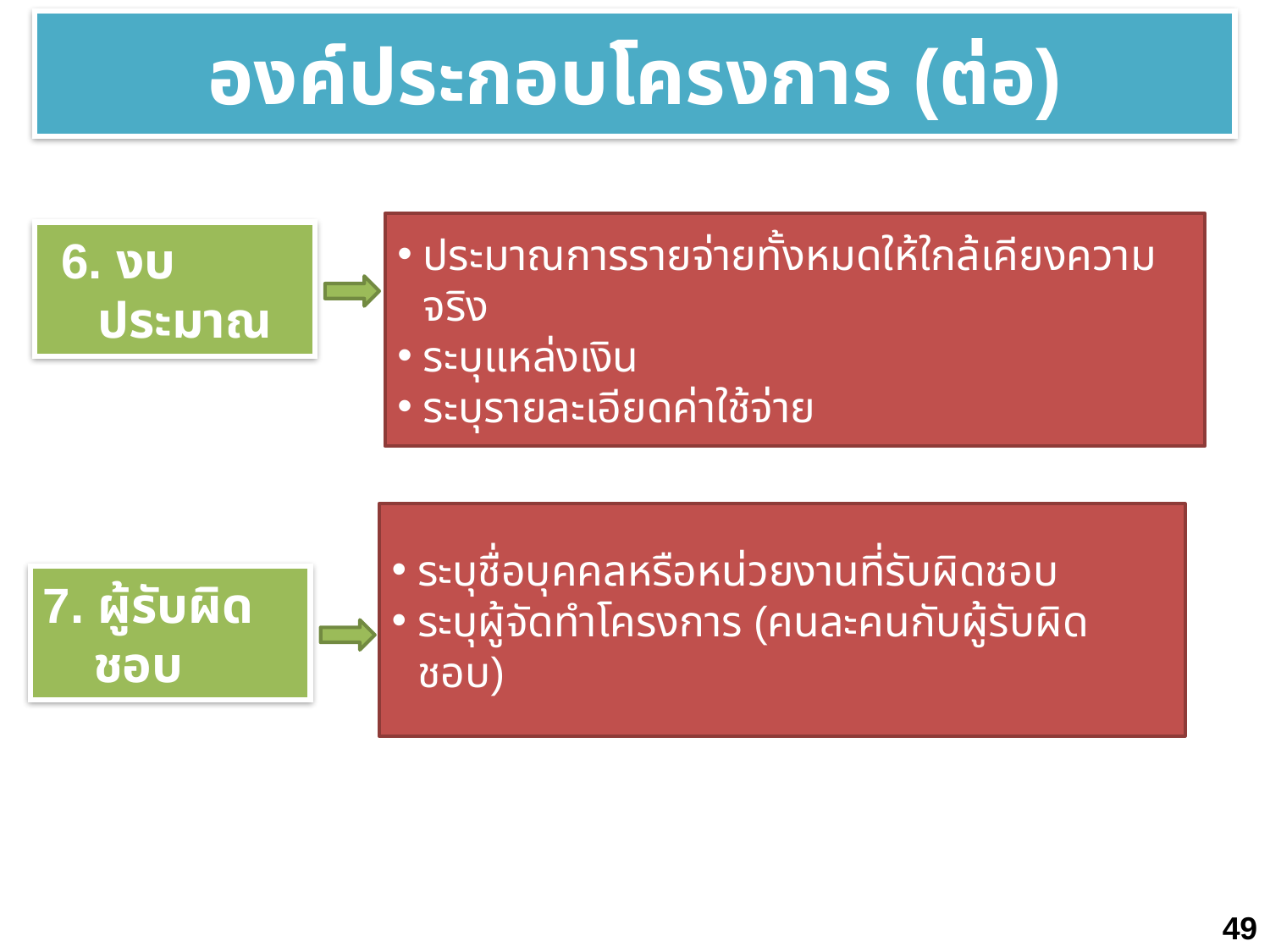

องค์ประกอบโครงการ (ต่อ)
ประมาณการรายจ่ายทั้งหมดให้ใกล้เคียงความจริง
ระบุแหล่งเงิน
ระบุรายละเอียดค่าใช้จ่าย
 6. งบประมาณ

ระบุชื่อบุคคลหรือหน่วยงานที่รับผิดชอบ
ระบุผู้จัดทำโครงการ (คนละคนกับผู้รับผิดชอบ)
7. ผู้รับผิดชอบ

49